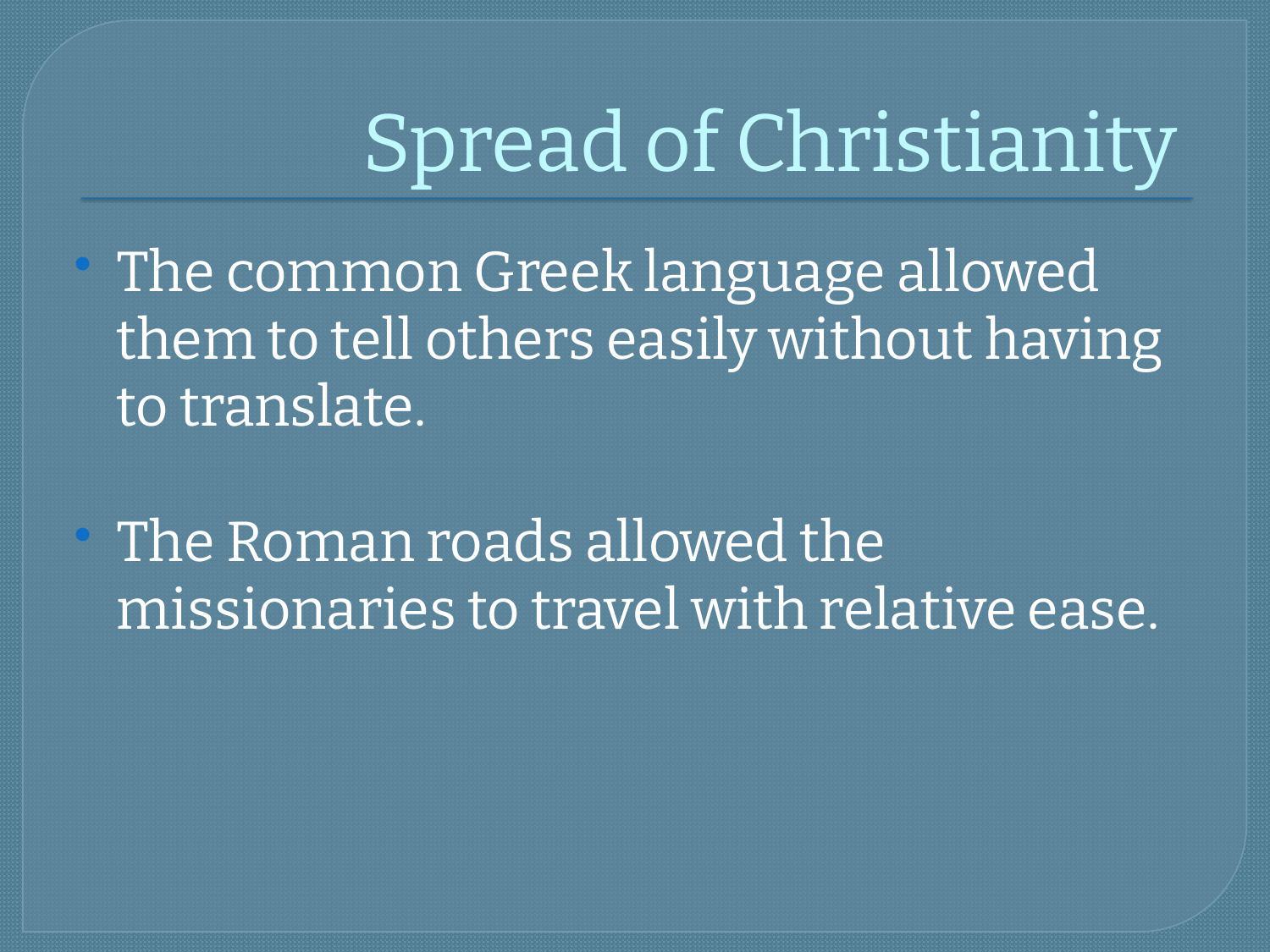

# Spread of Christianity
The common Greek language allowed them to tell others easily without having to translate.

The Roman roads allowed the missionaries to travel with relative ease.